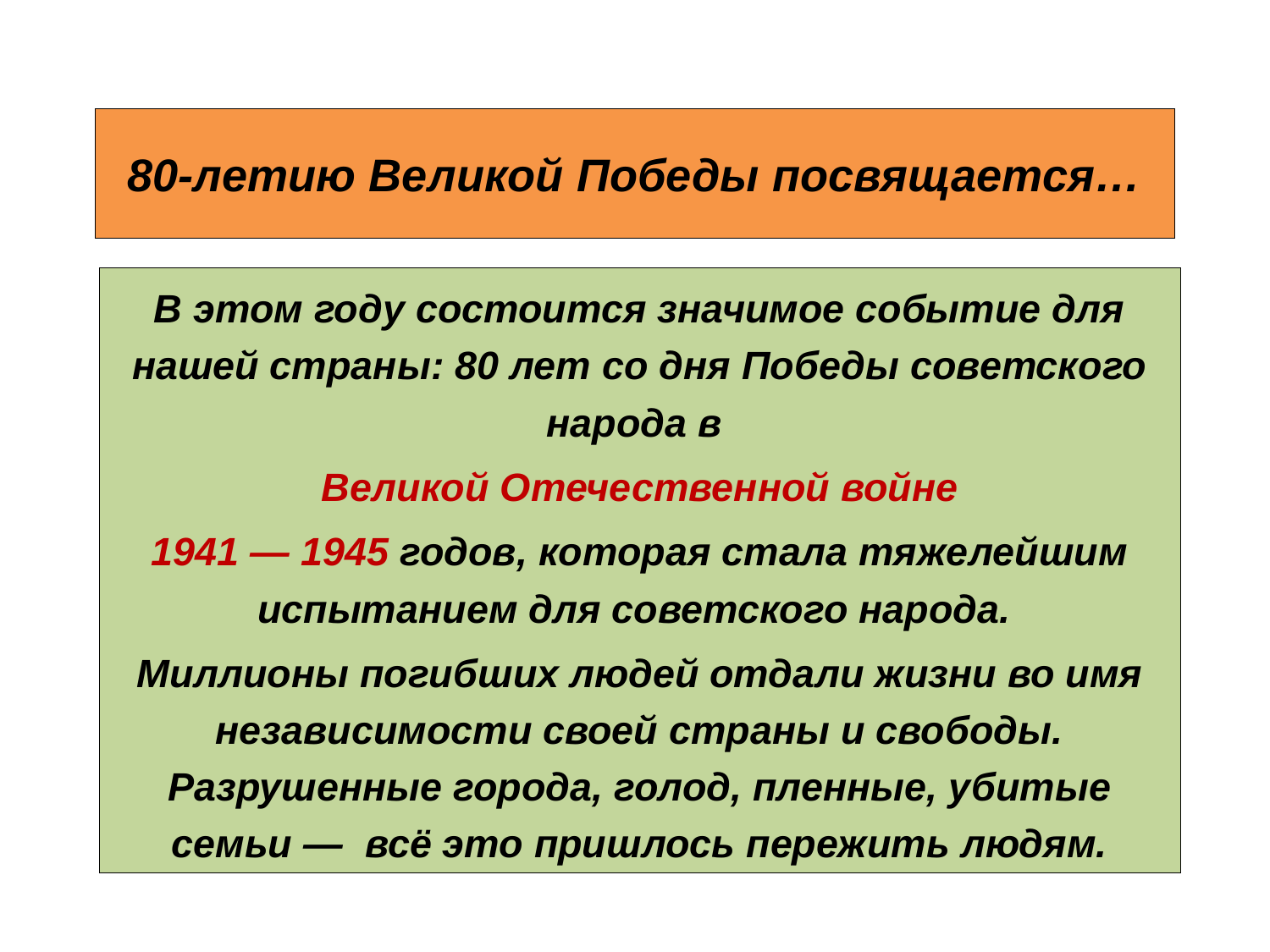

# 80-летию Великой Победы посвящается…
В этом году состоится значимое событие для нашей страны: 80 лет со дня Победы советского народа в
Великой Отечественной войне
1941 — 1945 годов, которая стала тяжелейшим испытанием для советского народа.
Миллионы погибших людей отдали жизни во имя независимости своей страны и свободы. Разрушенные города, голод, пленные, убитые семьи —  всё это пришлось пережить людям.